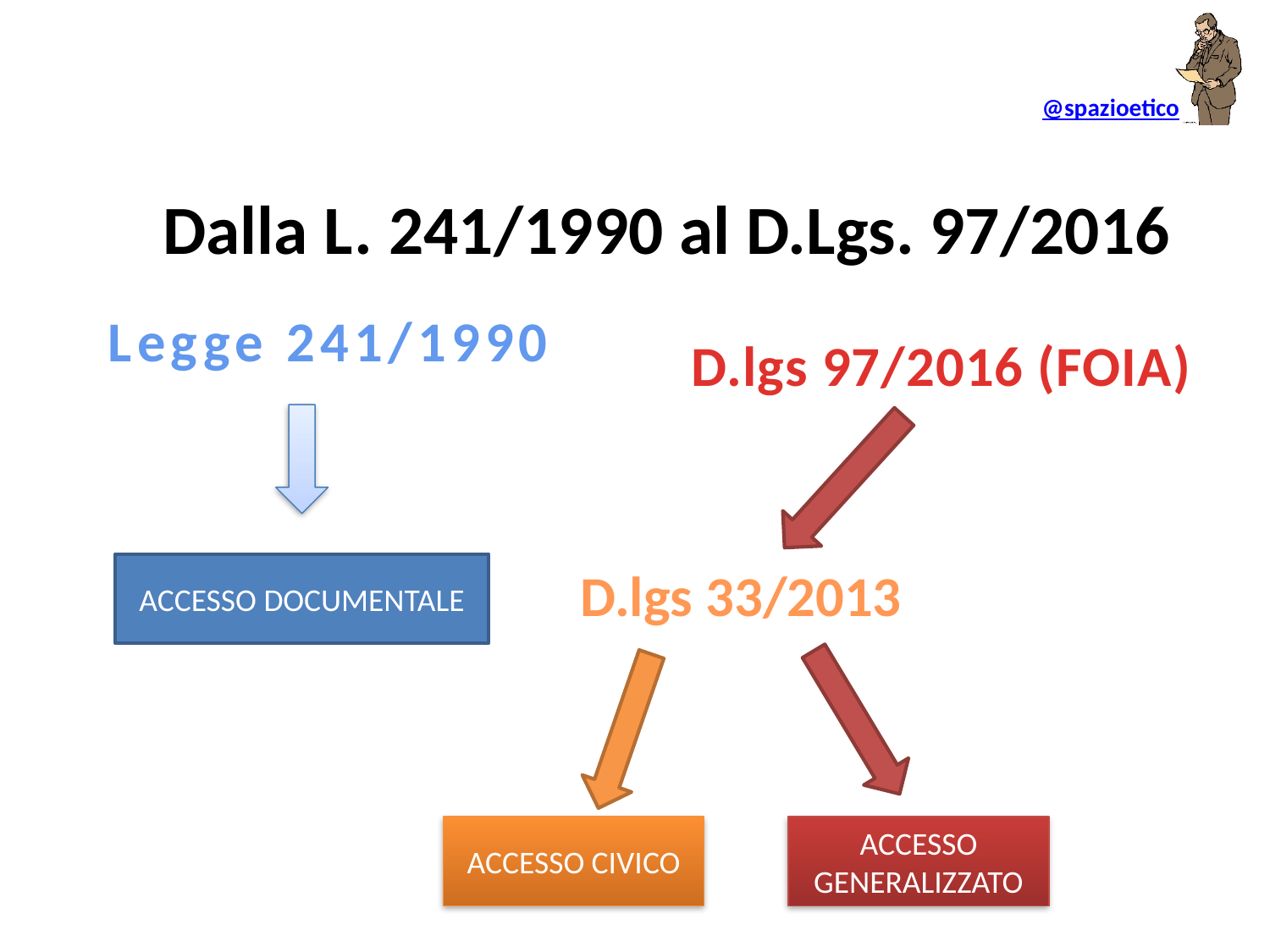

# Dalla L. 241/1990 al D.Lgs. 97/2016
Legge 241/1990
D.lgs 97/2016 (FOIA)

ACCESSO DOCUMENTALE
D.lgs 33/2013

ACCESSO CIVICO
ACCESSO GENERALIZZATO